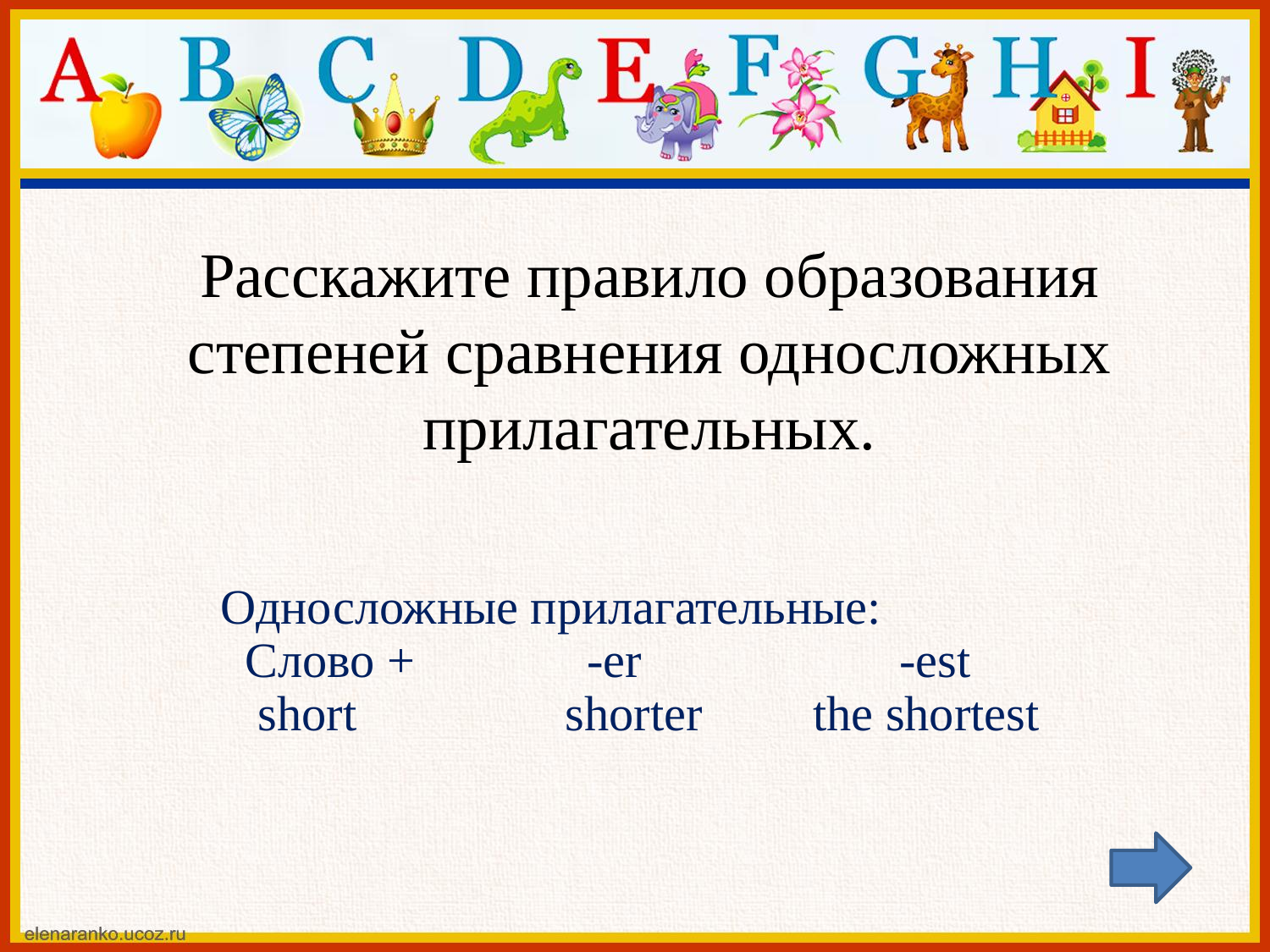

Расскажите правило образования степеней сравнения односложных прилагательных.
Односложные прилагательные:
  Слово +              -er                     -est
   short                 shorter         the shortest